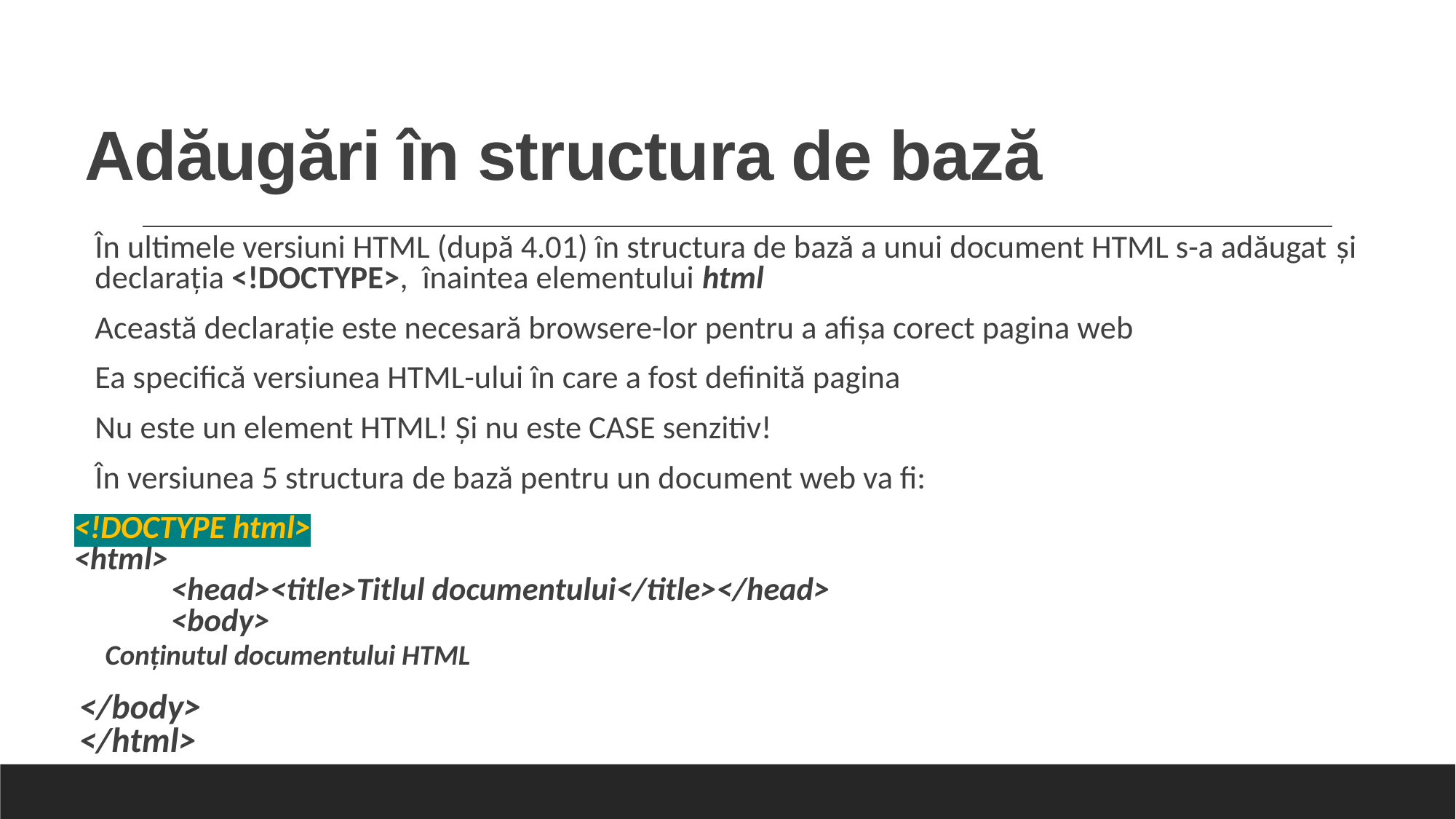

# Adăugări în structura de bază
În ultimele versiuni HTML (după 4.01) în structura de bază a unui document HTML s-a adăugat şi declaraţia <!DOCTYPE>,  înaintea elementului html
Această declarație este necesară browsere-lor pentru a afişa corect pagina web
Ea specifică versiunea HTML-ului în care a fost definită pagina
Nu este un element HTML! Şi nu este CASE senzitiv!
În versiunea 5 structura de bază pentru un document web va fi:
<!DOCTYPE html>
<html>
	<head><title>Titlul documentului</title></head>
	<body>
		Conţinutul documentului HTML
	</body>
</html>